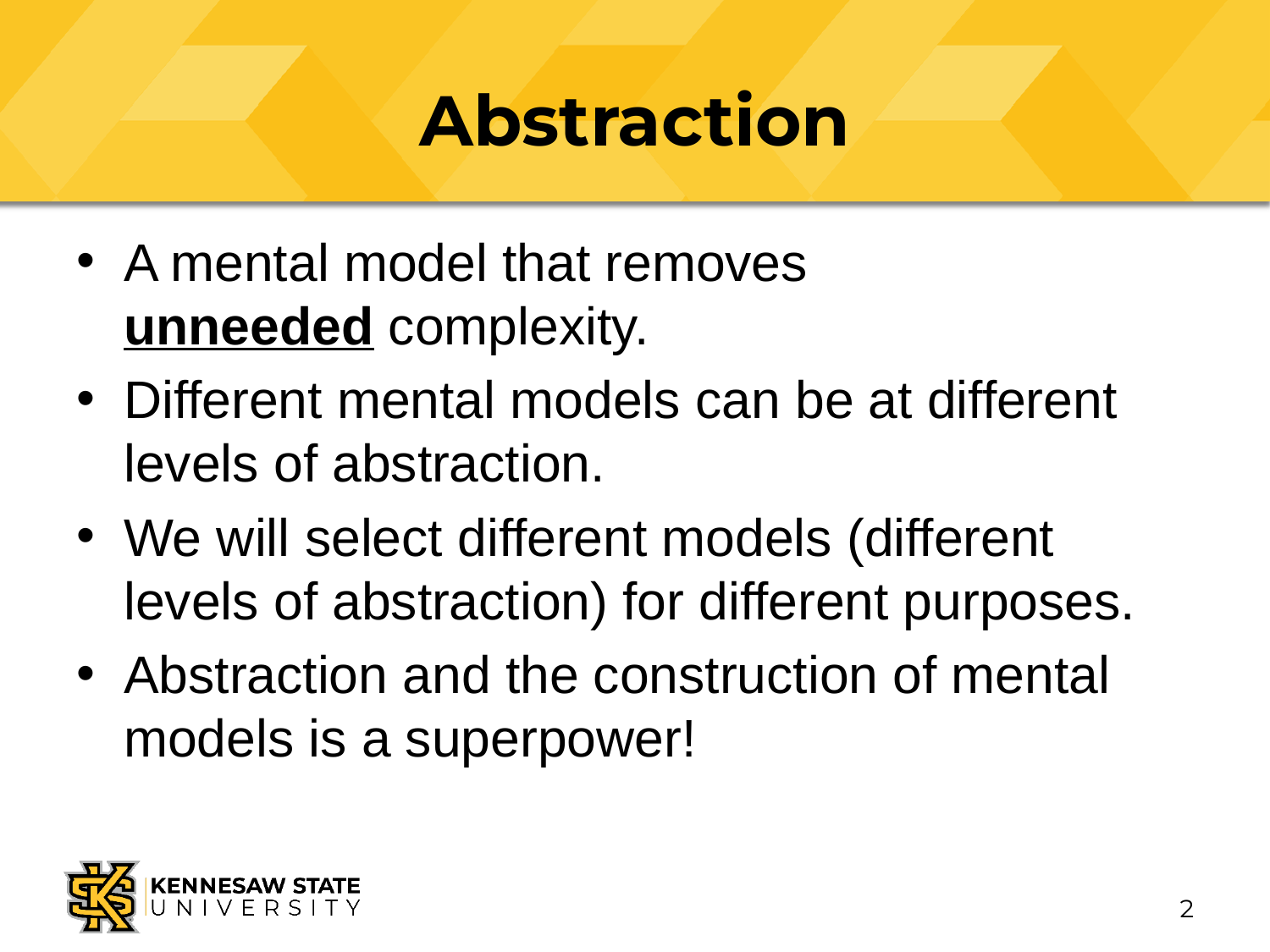

# Abstraction
A mental model that removes
unneeded complexity.
Different mental models can be at different levels of abstraction.
We will select different models (different levels of abstraction) for different purposes.
Abstraction and the construction of mental models is a superpower!
2